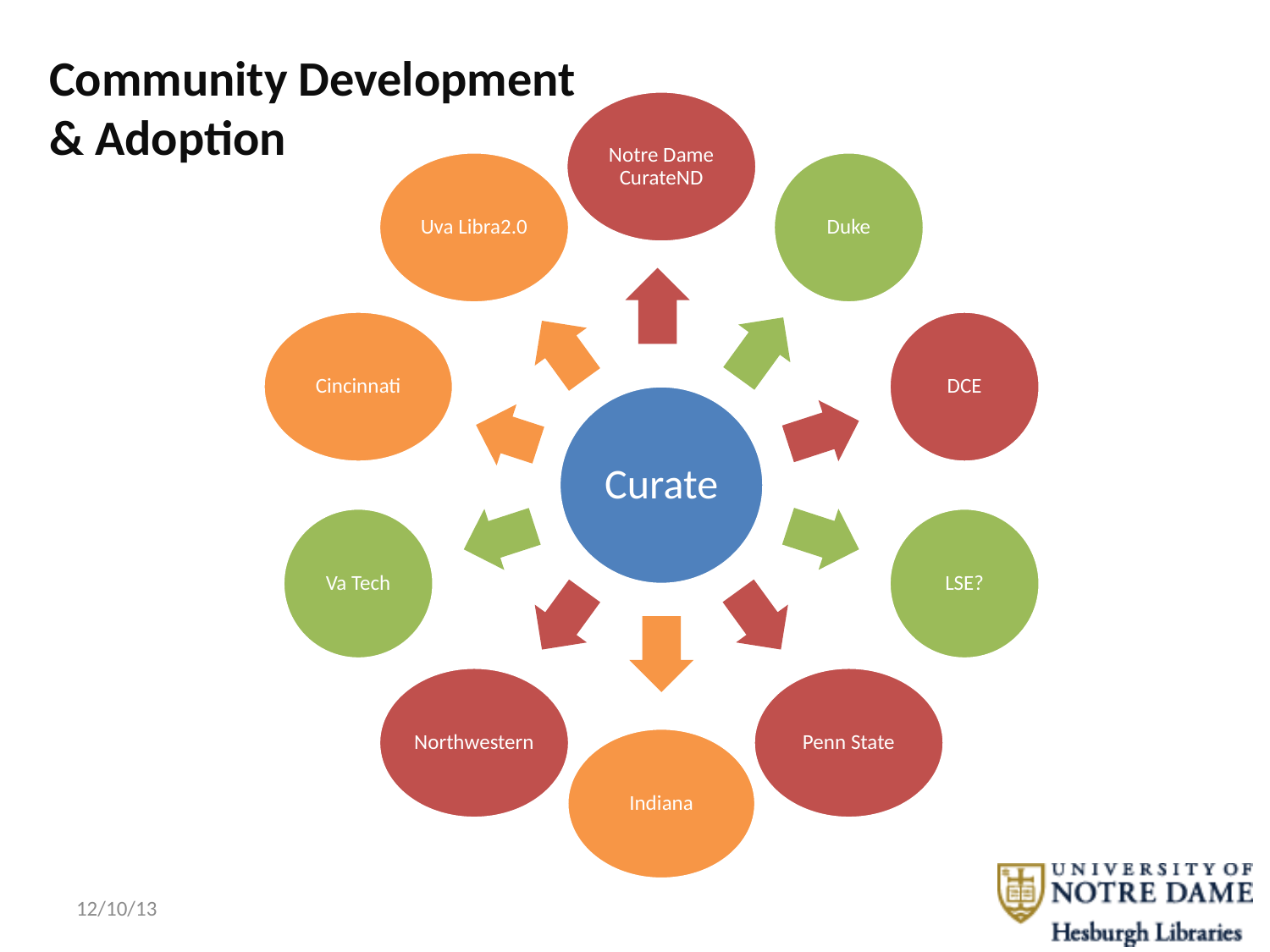

Community Development & Adoption
Curate

Notre Dame CurateND

Duke

DCE

LSE?

Penn State

Indiana

Northwestern

Va Tech

Cincinnati

Uva Libra2.0
12/10/13